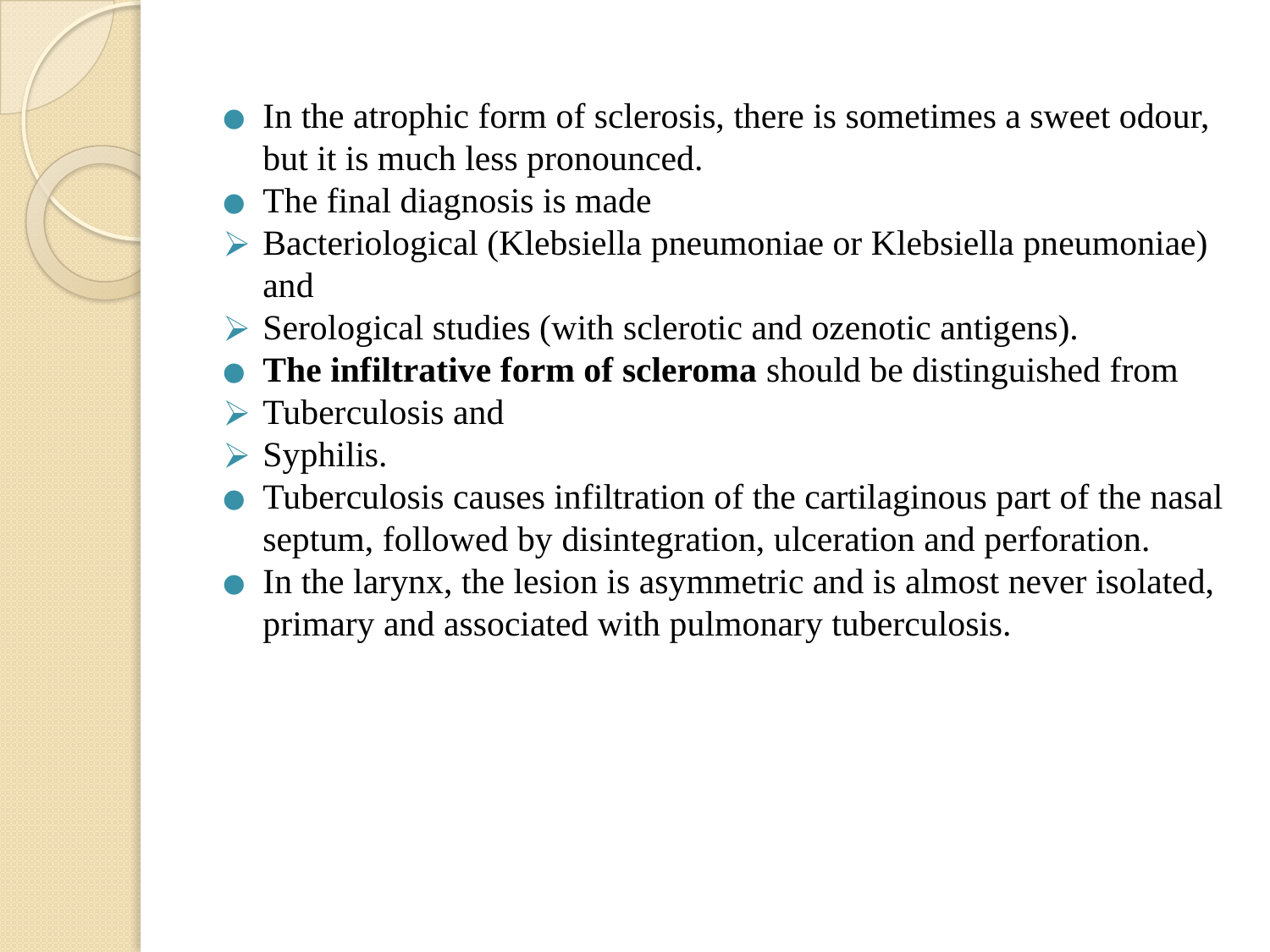

#
In the atrophic form of sclerosis, there is sometimes a sweet odour, but it is much less pronounced.
The final diagnosis is made
Bacteriological (Klebsiella pneumoniae or Klebsiella pneumoniae) and
Serological studies (with sclerotic and ozenotic antigens).
The infiltrative form of scleroma should be distinguished from
Tuberculosis and
Syphilis.
Tuberculosis causes infiltration of the cartilaginous part of the nasal septum, followed by disintegration, ulceration and perforation.
In the larynx, the lesion is asymmetric and is almost never isolated, primary and associated with pulmonary tuberculosis.